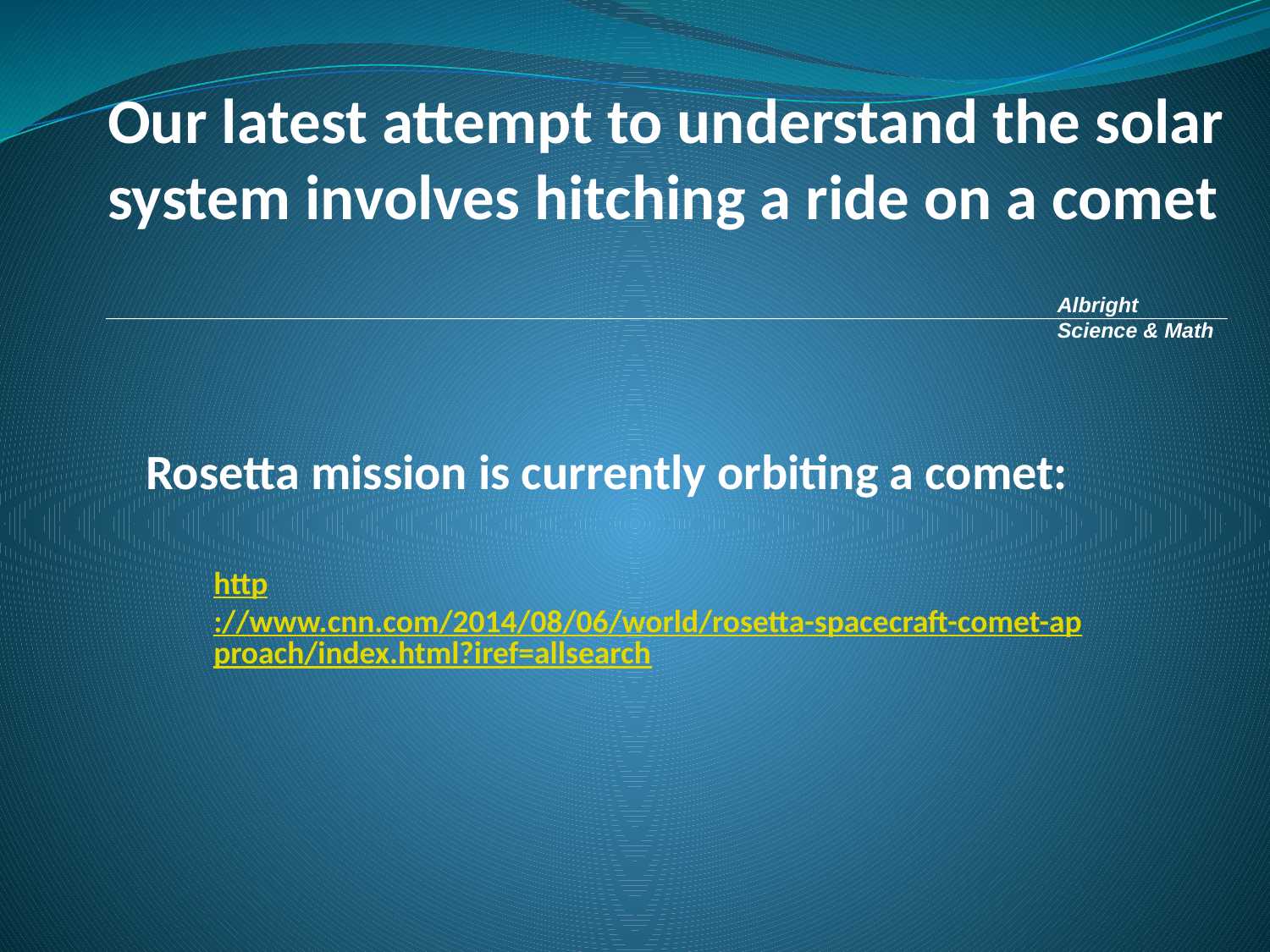

Our latest attempt to understand the solar system involves hitching a ride on a comet
Albright
Science & Math

Rosetta mission is currently orbiting a comet:

http://www.cnn.com/2014/08/06/world/rosetta-spacecraft-comet-approach/index.html?iref=allsearch